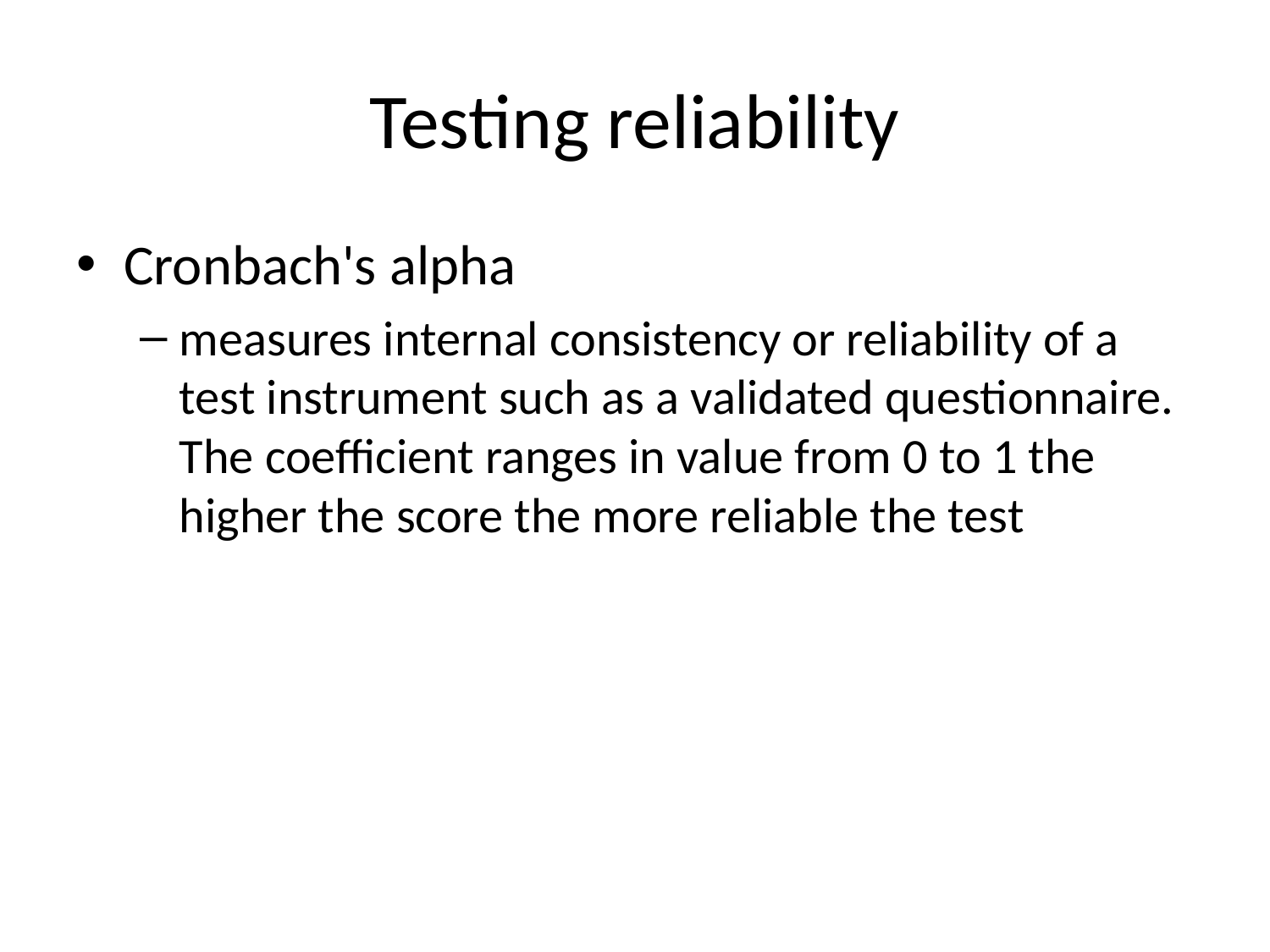

# Testing reliability
Cronbach's alpha
measures internal consistency or reliability of a test instrument such as a validated questionnaire. The coefficient ranges in value from 0 to 1 the higher the score the more reliable the test